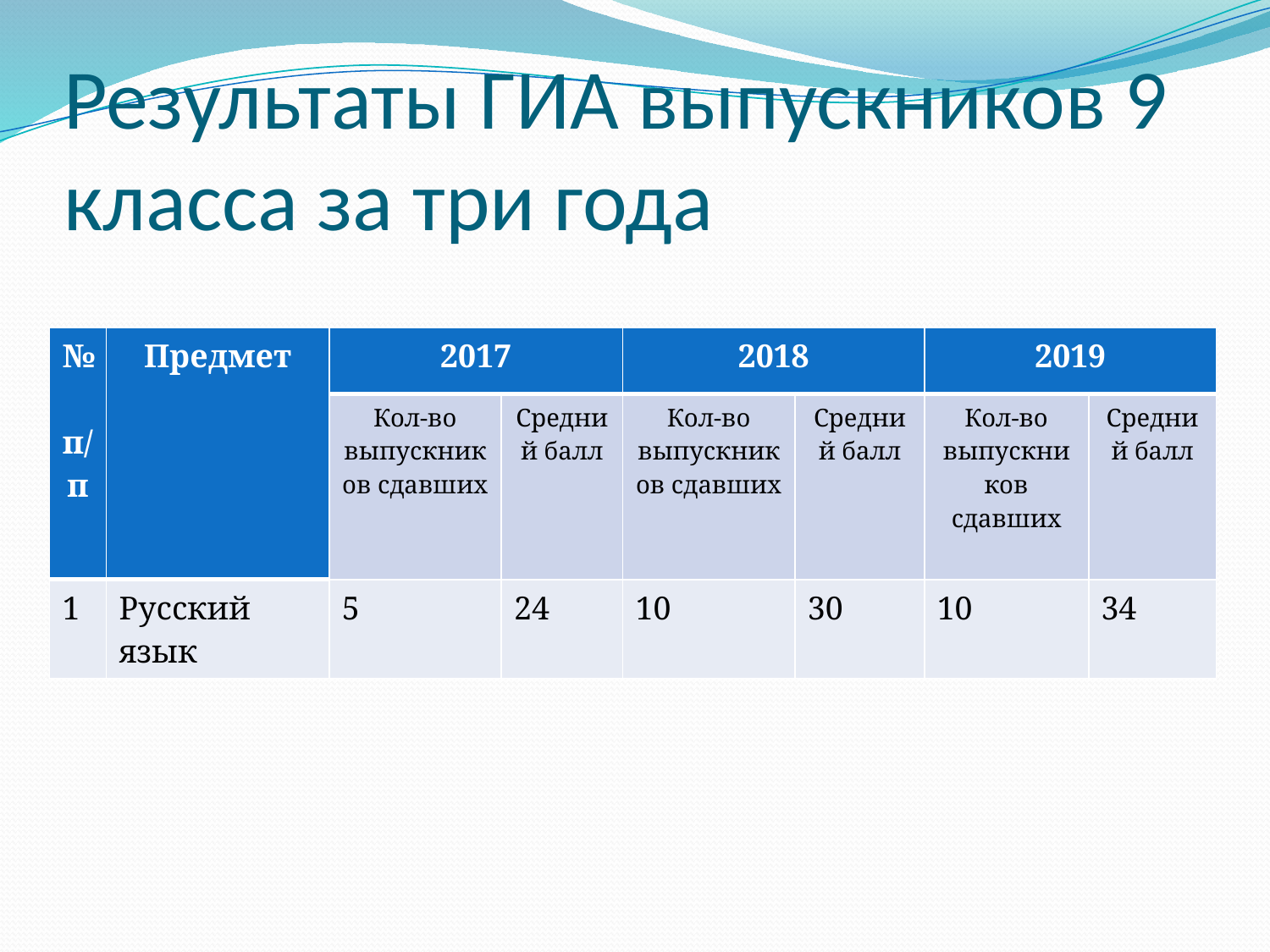

# Результаты ГИА выпускников 9 класса за три года
| № п/п | Предмет | 2017 |  | 2018 |  | 2019 |  |
| --- | --- | --- | --- | --- | --- | --- | --- |
|  |  | Кол-во выпускников сдавших | Средний балл | Кол-во выпускников сдавших | Средний балл | Кол-во выпускников сдавших | Средний балл |
| 1 | Русский язык | 5 | 24 | 10 | 30 | 10 | 34 |